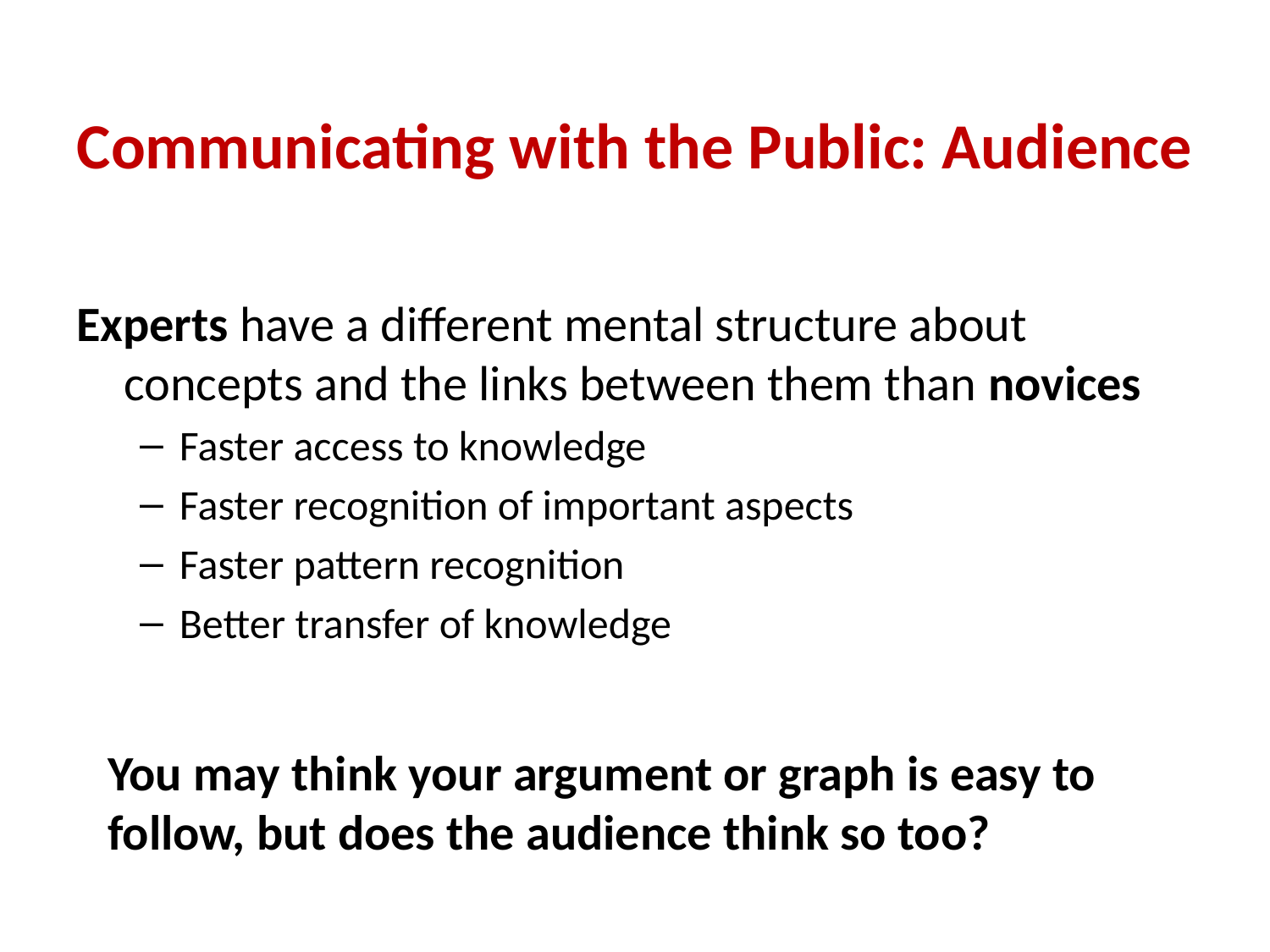

# Communicating with the Public: Audience
Experts have a different mental structure about concepts and the links between them than novices
Faster access to knowledge
Faster recognition of important aspects
Faster pattern recognition
Better transfer of knowledge
You may think your argument or graph is easy to follow, but does the audience think so too?